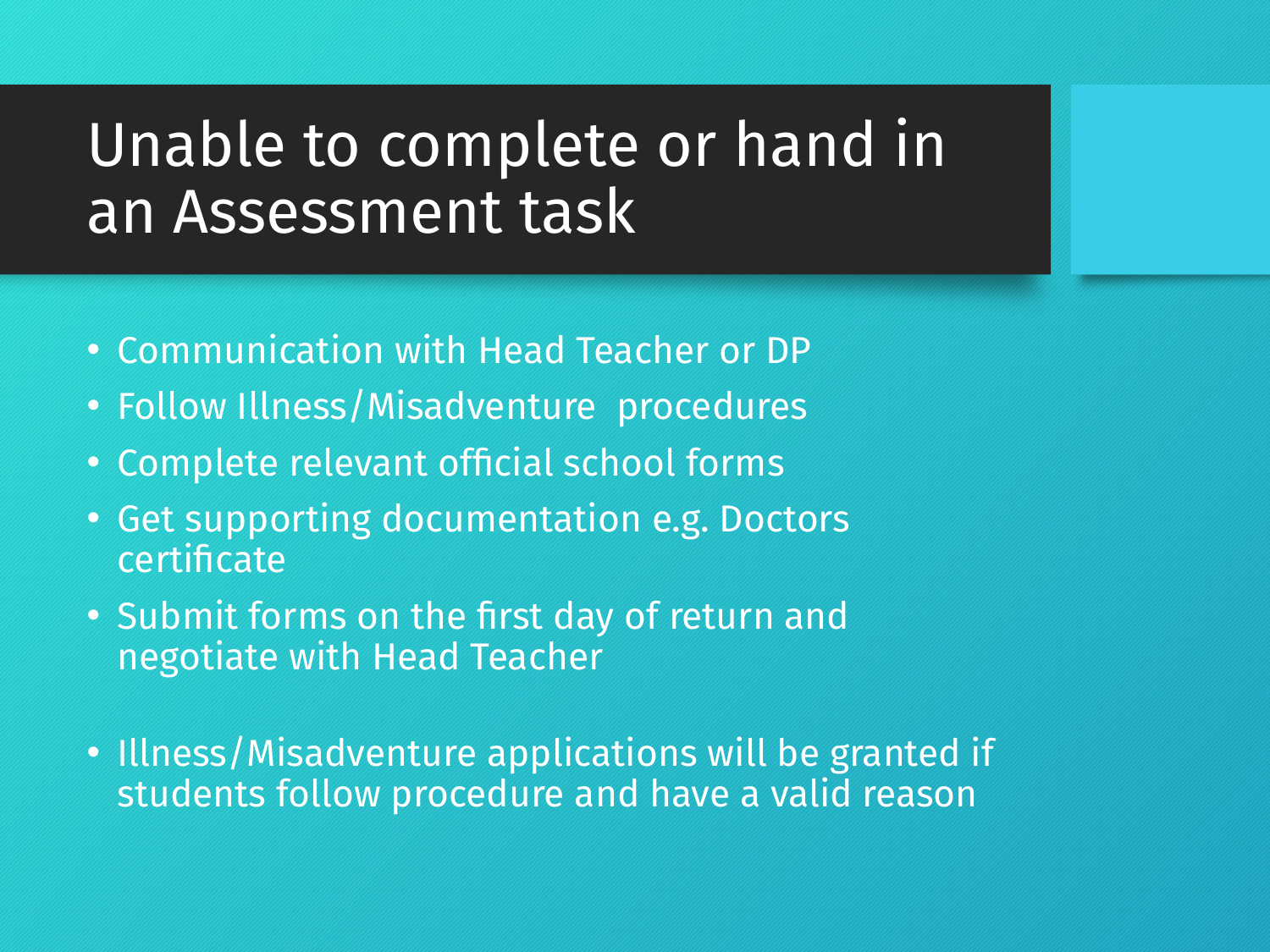

# Unable to complete or hand in an Assessment task
Communication with Head Teacher or DP
Follow Illness/Misadventure  procedures
Complete relevant official school forms
Get supporting documentation e.g. Doctors certificate
Submit forms on the first day of return and negotiate with Head Teacher
Illness/Misadventure applications will be granted if students follow procedure and have a valid reason